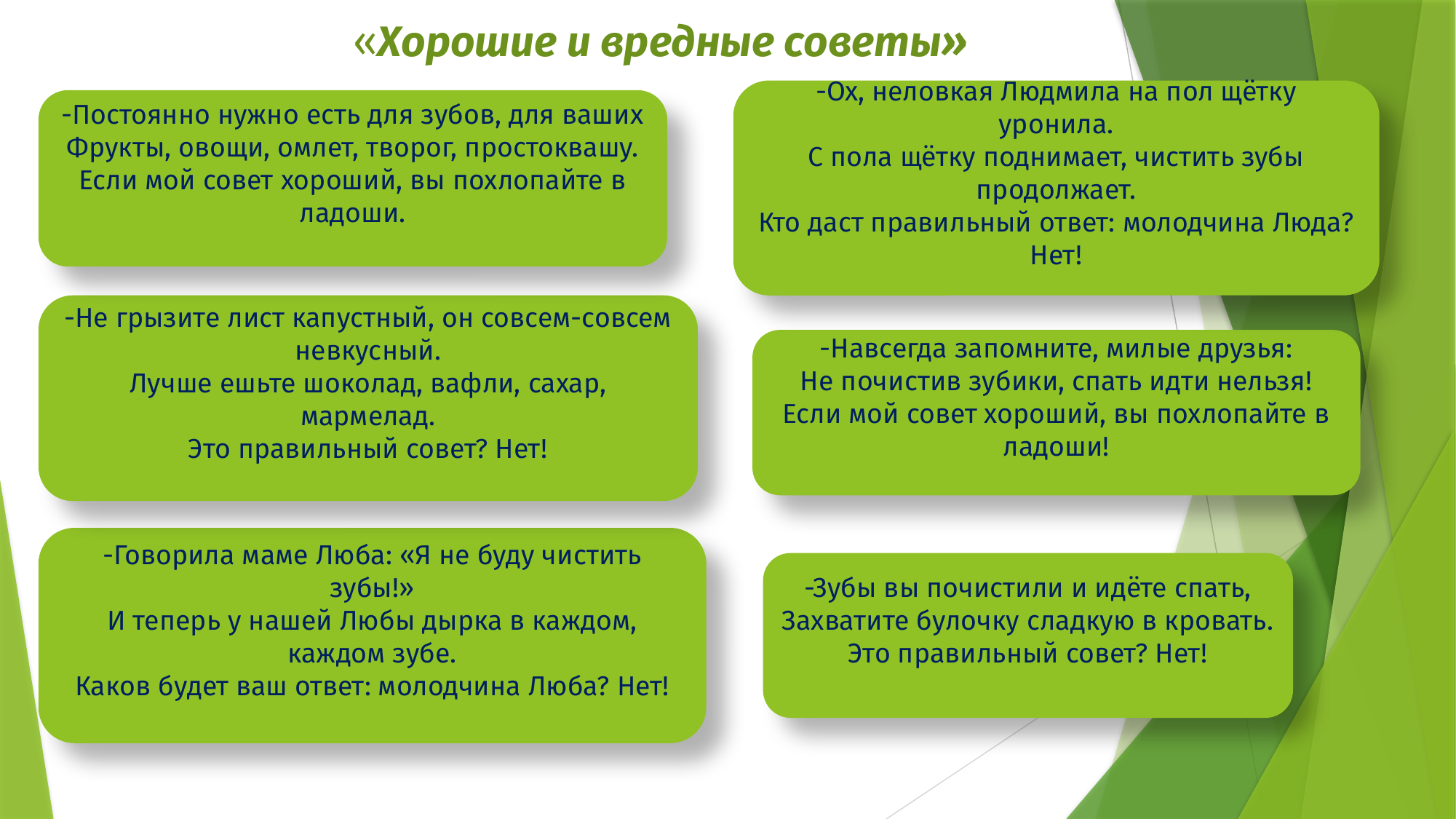

# «Хорошие и вредные советы»
-Ох, неловкая Людмила на пол щётку уронила.
С пола щётку поднимает, чистить зубы продолжает.
Кто даст правильный ответ: молодчина Люда? Нет!
-Постоянно нужно есть для зубов, для ваших
Фрукты, овощи, омлет, творог, простоквашу.
Если мой совет хороший, вы похлопайте в ладоши.
-Не грызите лист капустный, он совсем-совсем невкусный.
Лучше ешьте шоколад, вафли, сахар, мармелад.
Это правильный совет? Нет!
-Навсегда запомните, милые друзья:
Не почистив зубики, спать идти нельзя!
Если мой совет хороший, вы похлопайте в ладоши!
-Говорила маме Люба: «Я не буду чистить зубы!»
И теперь у нашей Любы дырка в каждом, каждом зубе.
Каков будет ваш ответ: молодчина Люба? Нет!
-Зубы вы почистили и идёте спать,
Захватите булочку сладкую в кровать.
Это правильный совет? Нет!